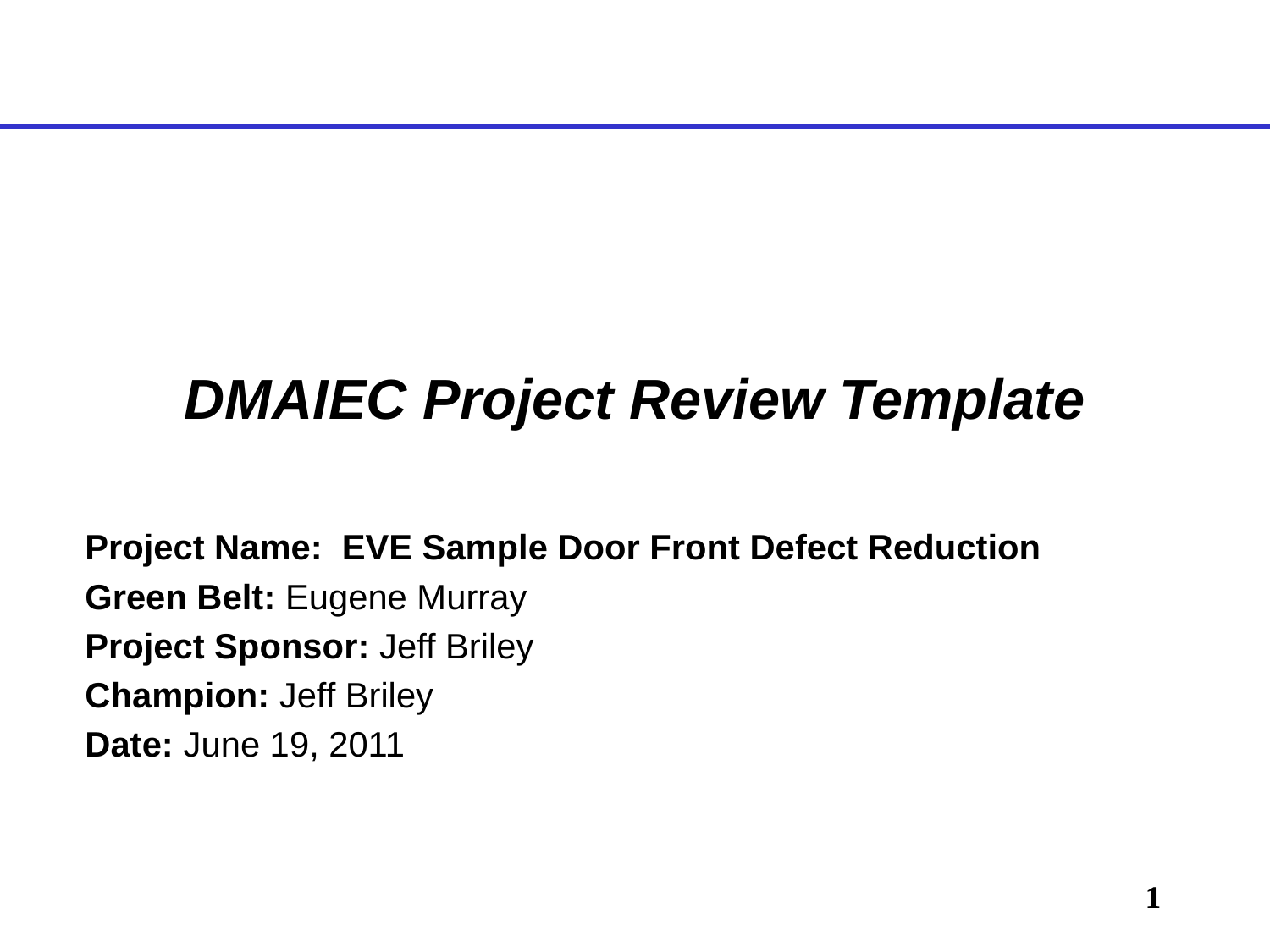

# DMAIEC Project Review Template
Project Name:  EVE Sample Door Front Defect Reduction
Green Belt: Eugene Murray
Project Sponsor: Jeff Briley
Champion: Jeff Briley
Date: June 19, 2011